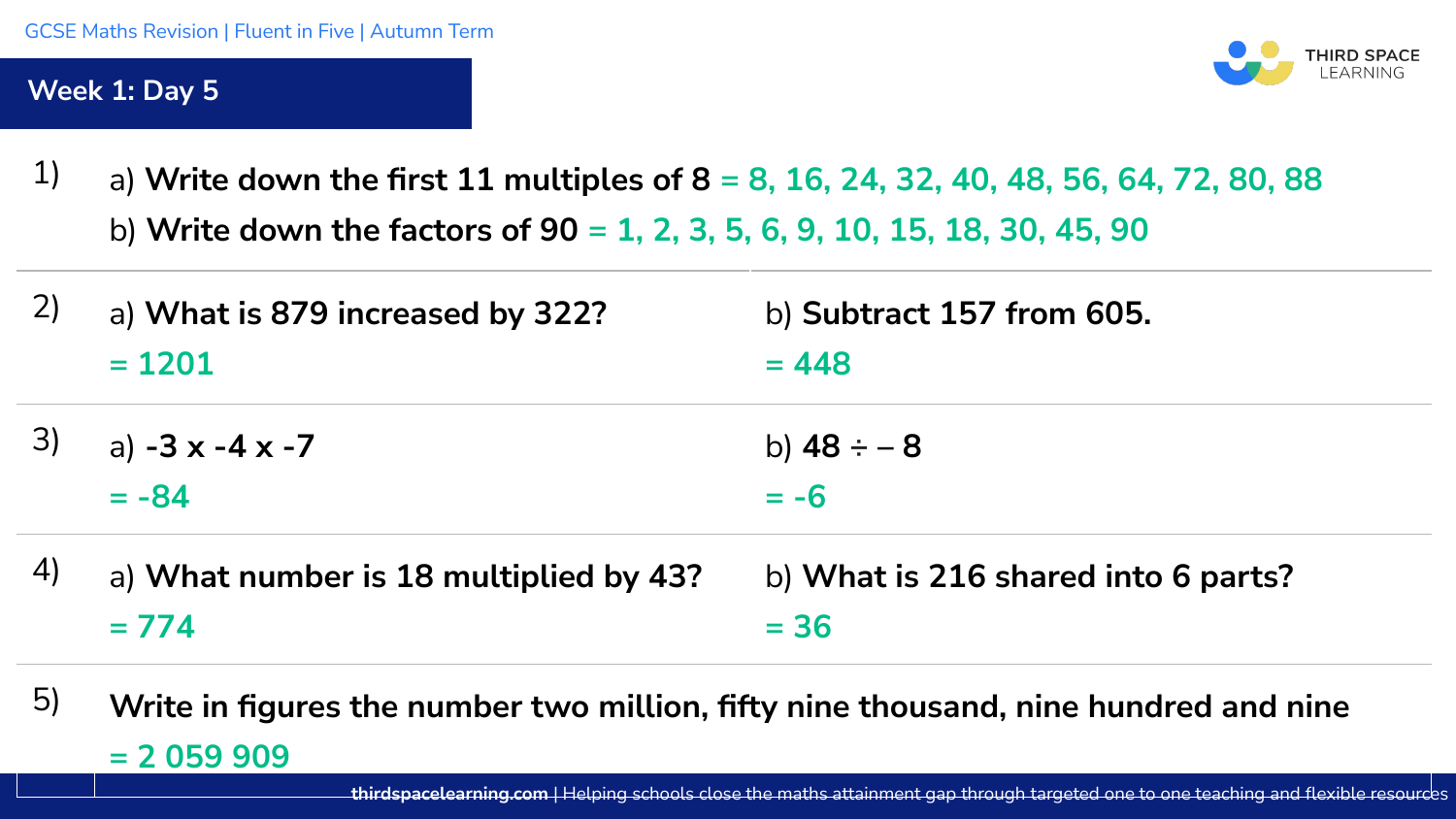

Week 1: Day 5
| 1) | a) Write down the first 11 multiples of 8 = 8, 16, 24, 32, 40, 48, 56, 64, 72, 80, 88 b) Write down the factors of 90 = 1, 2, 3, 5, 6, 9, 10, 15, 18, 30, 45, 90 |  |
| --- | --- | --- |
| 2) | a) What is 879 increased by 322? = 1201 | b) Subtract 157 from 605. = 448 |
| 3) | a) -3 x -4 x -7 = -84 | b) 48 ÷ – 8 = -6 |
| 4) | a) What number is 18 multiplied by 43? = 774 | b) What is 216 shared into 6 parts? = 36 |
| 5) | Write in figures the number two million, fifty nine thousand, nine hundred and nine = 2 059 909 |  |